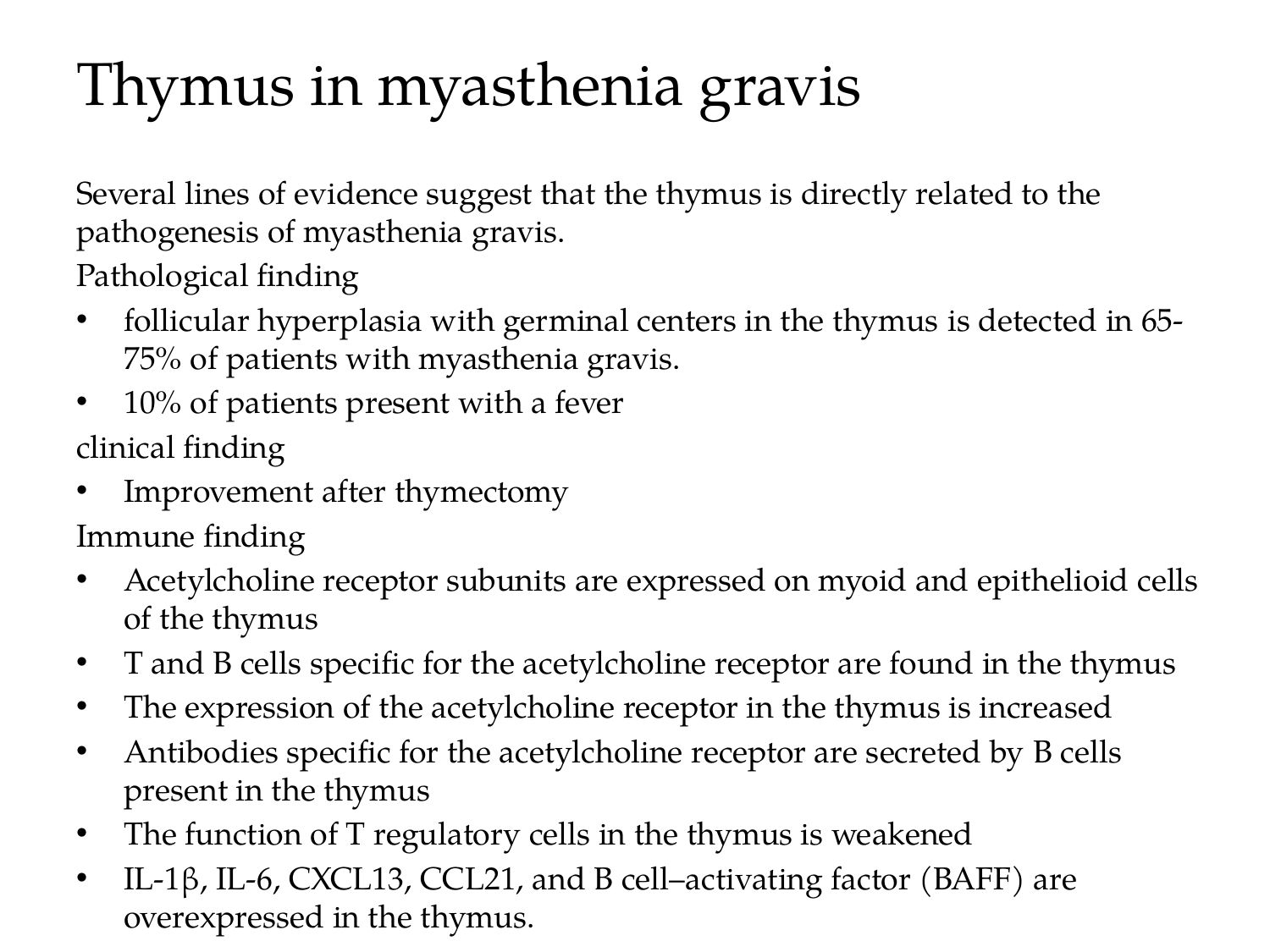

# Thymus in myasthenia gravis
Several lines of evidence suggest that the thymus is directly related to the pathogenesis of myasthenia gravis.
Pathological finding
follicular hyperplasia with germinal centers in the thymus is detected in 65-75% of patients with myasthenia gravis.
10% of patients present with a fever
clinical finding
Improvement after thymectomy
Immune finding
Acetylcholine receptor subunits are expressed on myoid and epithelioid cells of the thymus
T and B cells specific for the acetylcholine receptor are found in the thymus
The expression of the acetylcholine receptor in the thymus is increased
Antibodies specific for the acetylcholine receptor are secreted by B cells present in the thymus
The function of T regulatory cells in the thymus is weakened
IL-1β, IL-6, CXCL13, CCL21, and B cell–activating factor (BAFF) are overexpressed in the thymus.